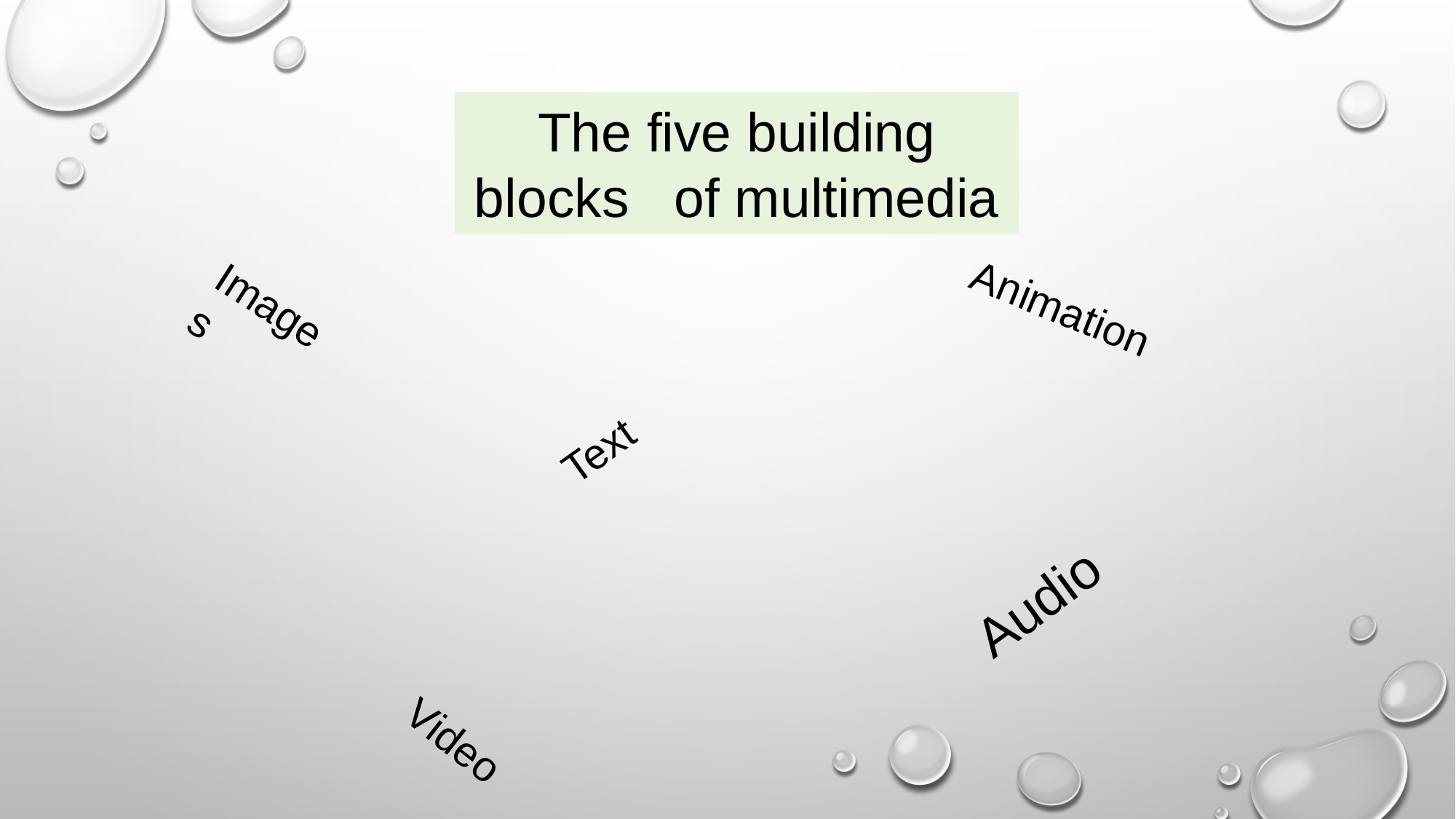

The five building blocks   of multimedia
Images
Animation
Text
Audio
Video